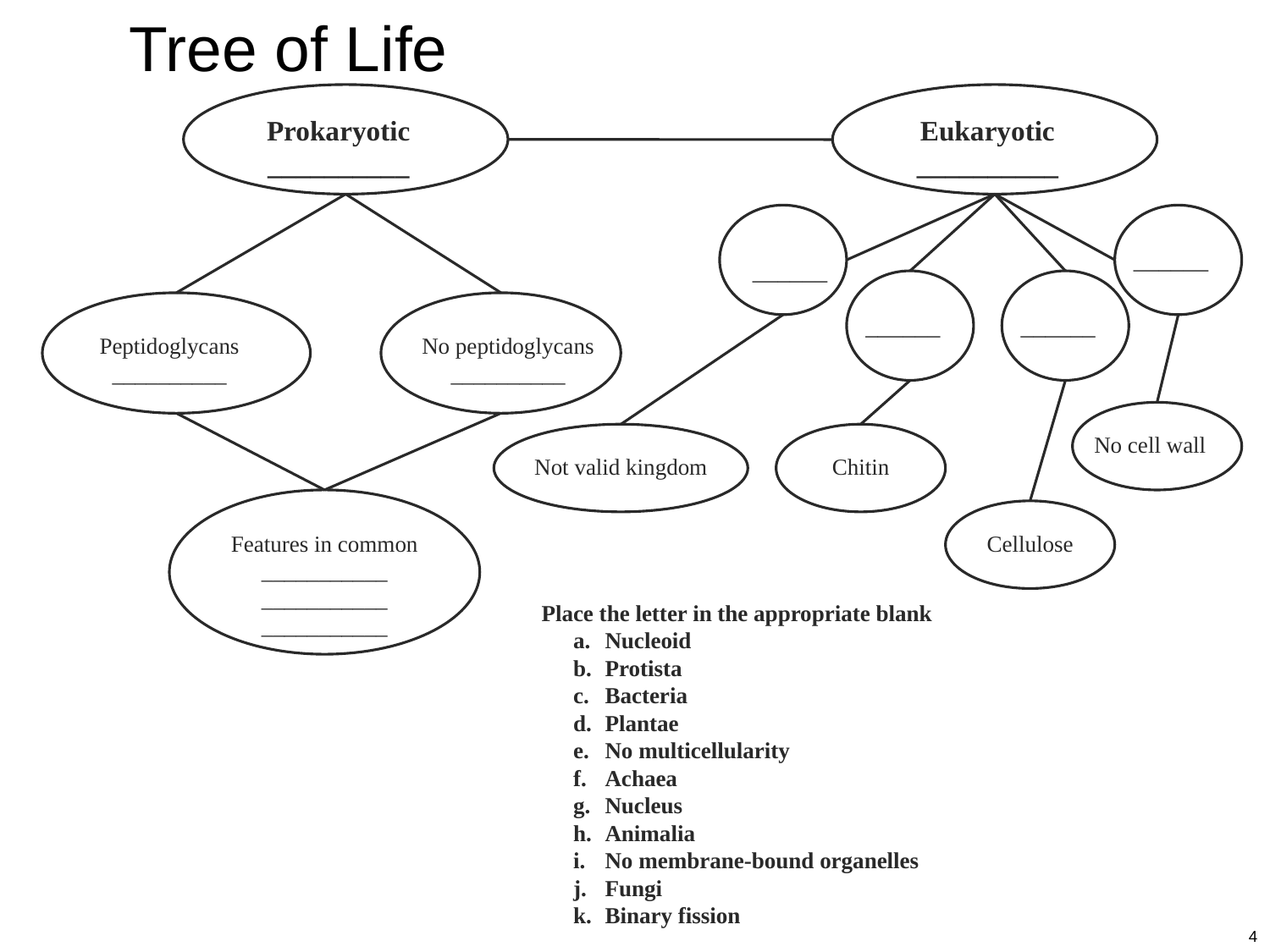

Tree of Life

Prokaryotic
__________

Eukaryotic
__________

______
______

______
______
Peptidoglycans
__________
No peptidoglycans
__________

No cell wall
Not valid kingdom
Chitin

Features in common
___________
___________
___________
Cellulose
	Place the letter in the appropriate blank
Nucleoid
Protista
Bacteria
Plantae
No multicellularity
Achaea
Nucleus
Animalia
No membrane-bound organelles
Fungi
Binary fission
4